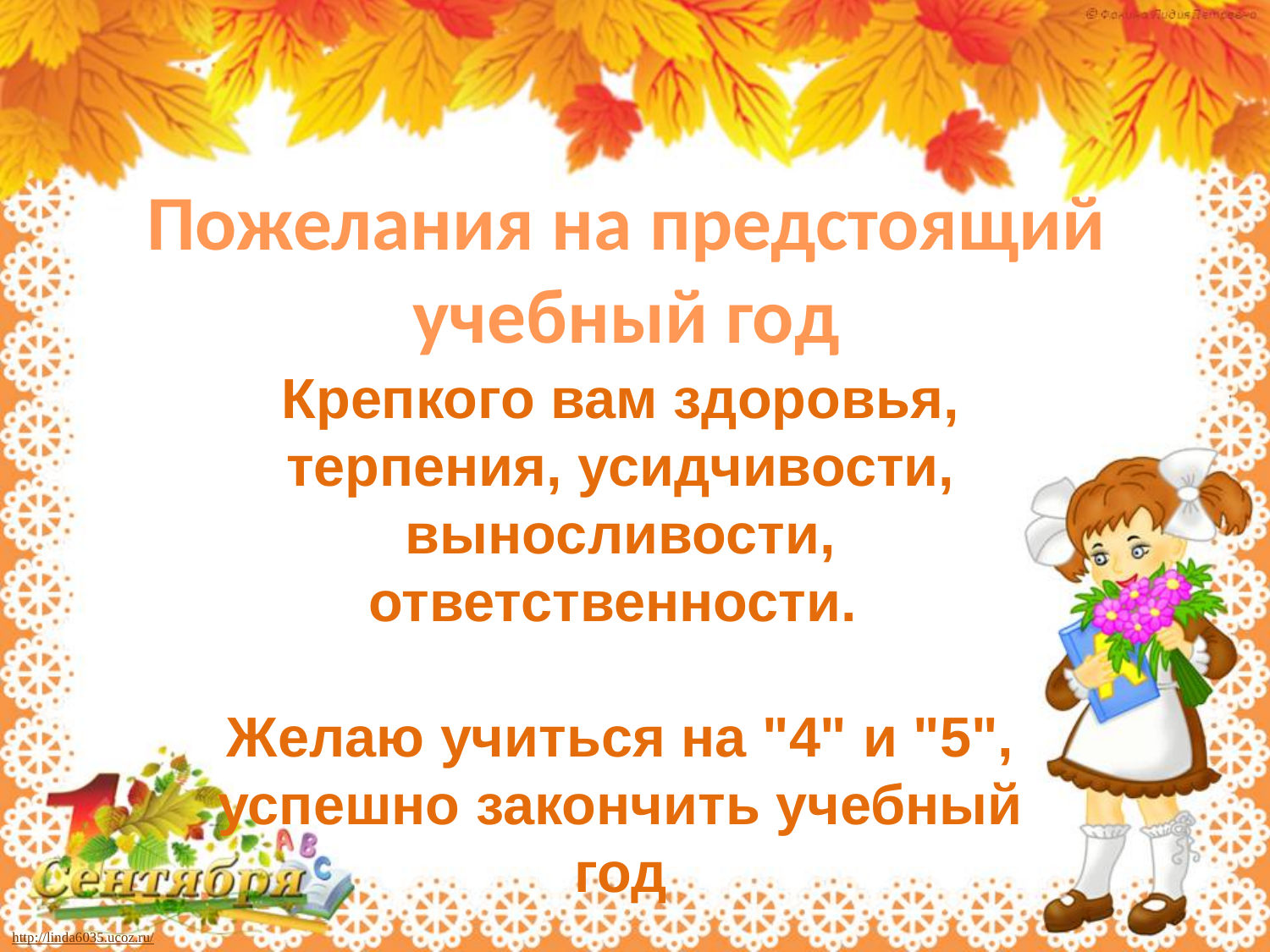

# Пожелания на предстоящий учебный год
Крепкого вам здоровья, терпения, усидчивости, выносливости, ответственности.

Желаю учиться на "4" и "5", успешно закончить учебный год